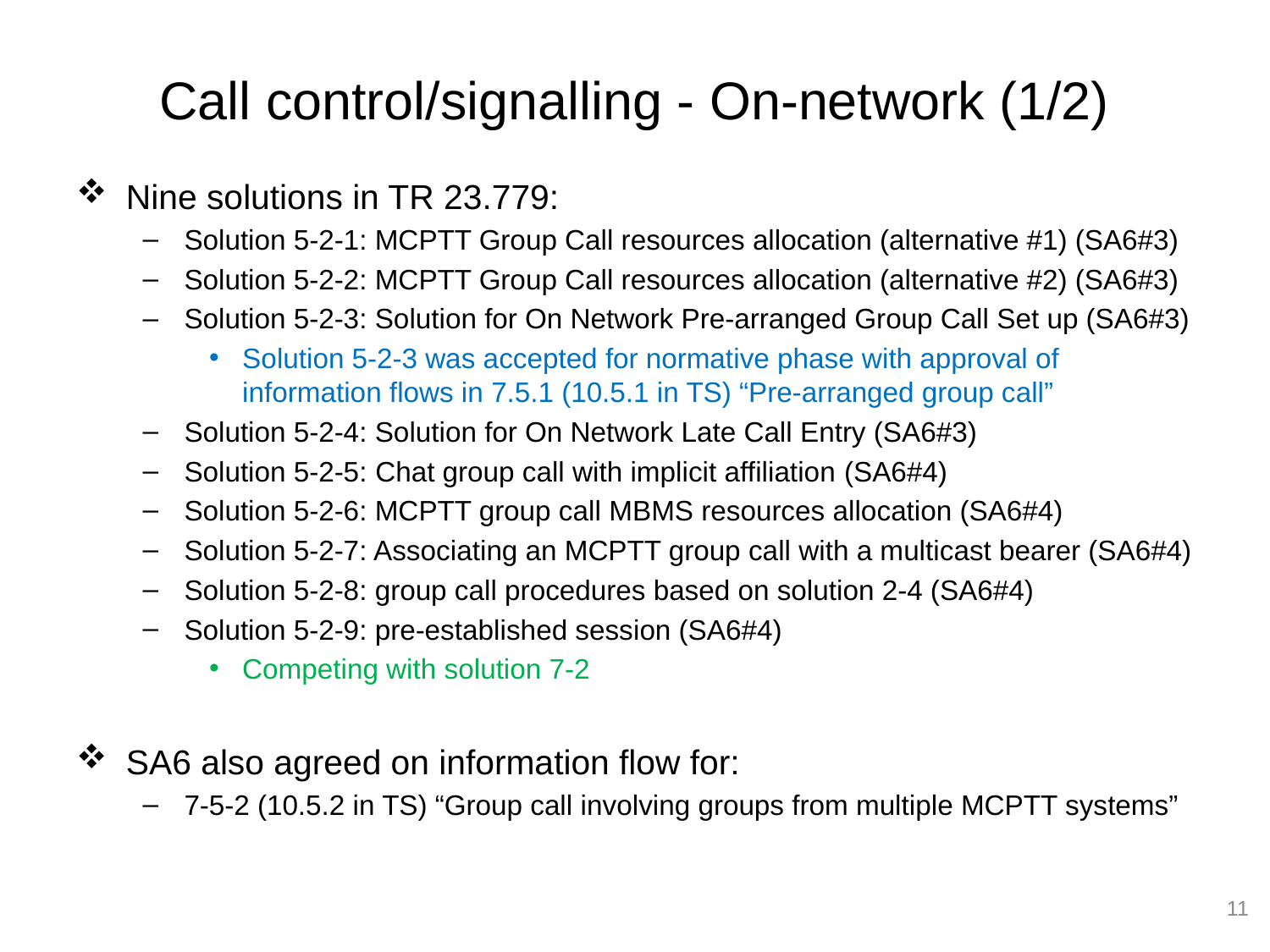

# Call control/signalling - On-network (1/2)
Nine solutions in TR 23.779:
Solution 5-2-1: MCPTT Group Call resources allocation (alternative #1) (SA6#3)
Solution 5-2-2: MCPTT Group Call resources allocation (alternative #2) (SA6#3)
Solution 5-2-3: Solution for On Network Pre-arranged Group Call Set up (SA6#3)
Solution 5-2-3 was accepted for normative phase with approval of information flows in 7.5.1 (10.5.1 in TS) “Pre-arranged group call”
Solution 5-2-4: Solution for On Network Late Call Entry (SA6#3)
Solution 5-2-5: Chat group call with implicit affiliation (SA6#4)
Solution 5-2-6: MCPTT group call MBMS resources allocation (SA6#4)
Solution 5-2-7: Associating an MCPTT group call with a multicast bearer (SA6#4)
Solution 5-2-8: group call procedures based on solution 2-4 (SA6#4)
Solution 5-2-9: pre-established session (SA6#4)
Competing with solution 7-2

SA6 also agreed on information flow for:
7-5-2 (10.5.2 in TS) “Group call involving groups from multiple MCPTT systems”
11